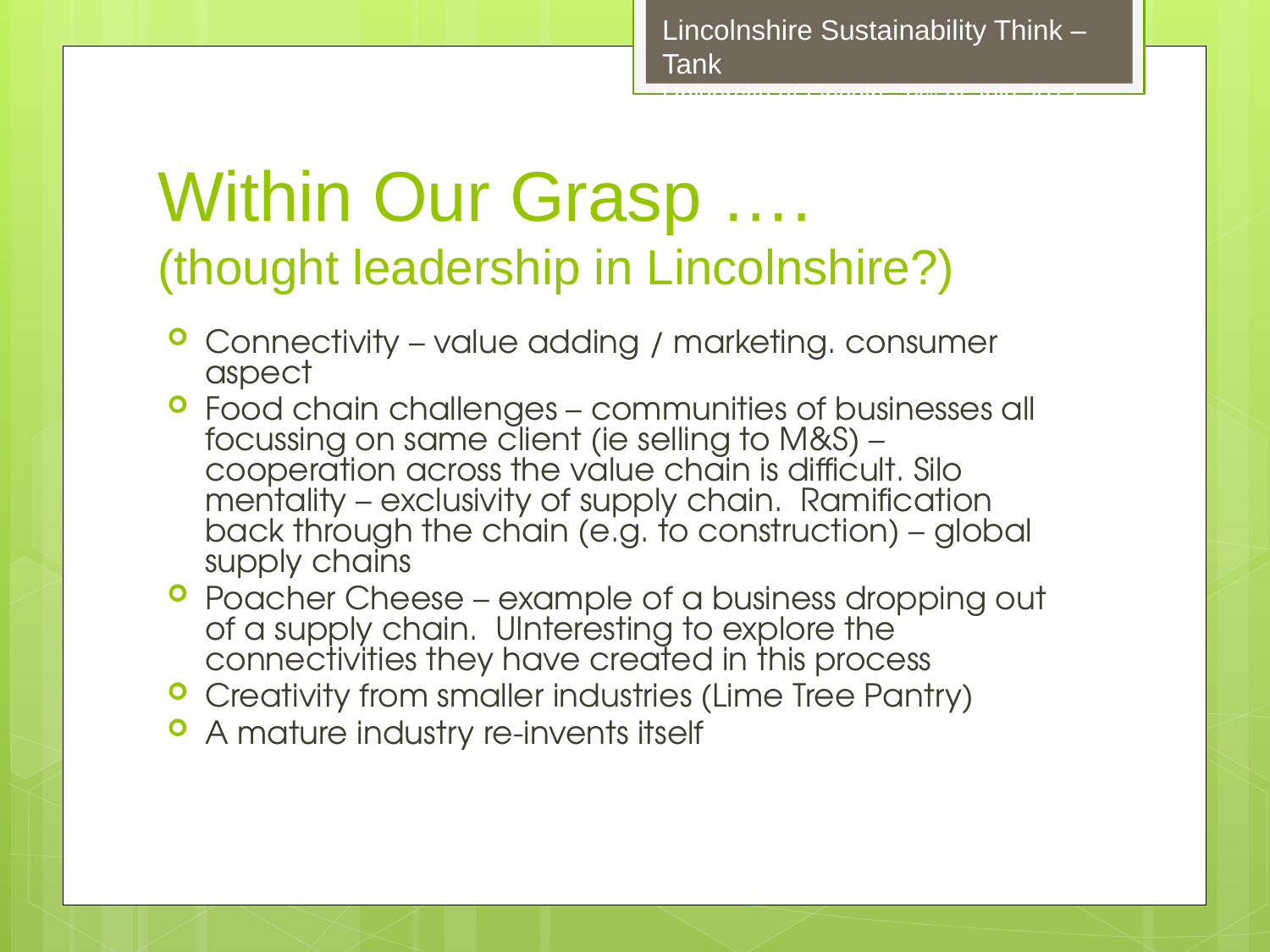

Within Our Grasp ….
(thought leadership in Lincolnshire?)
Connectivity – value adding / marketing. consumer aspect
Food chain challenges – communities of businesses all focussing on same client (ie selling to M&S) – cooperation across the value chain is difficult. Silo mentality – exclusivity of supply chain.  Ramification back through the chain (e.g. to construction) – global supply chains
Poacher Cheese – example of a business dropping out of a supply chain.  UInteresting to explore the connectivities they have created in this process
Creativity from smaller industries (Lime Tree Pantry)
A mature industry re-invents itself